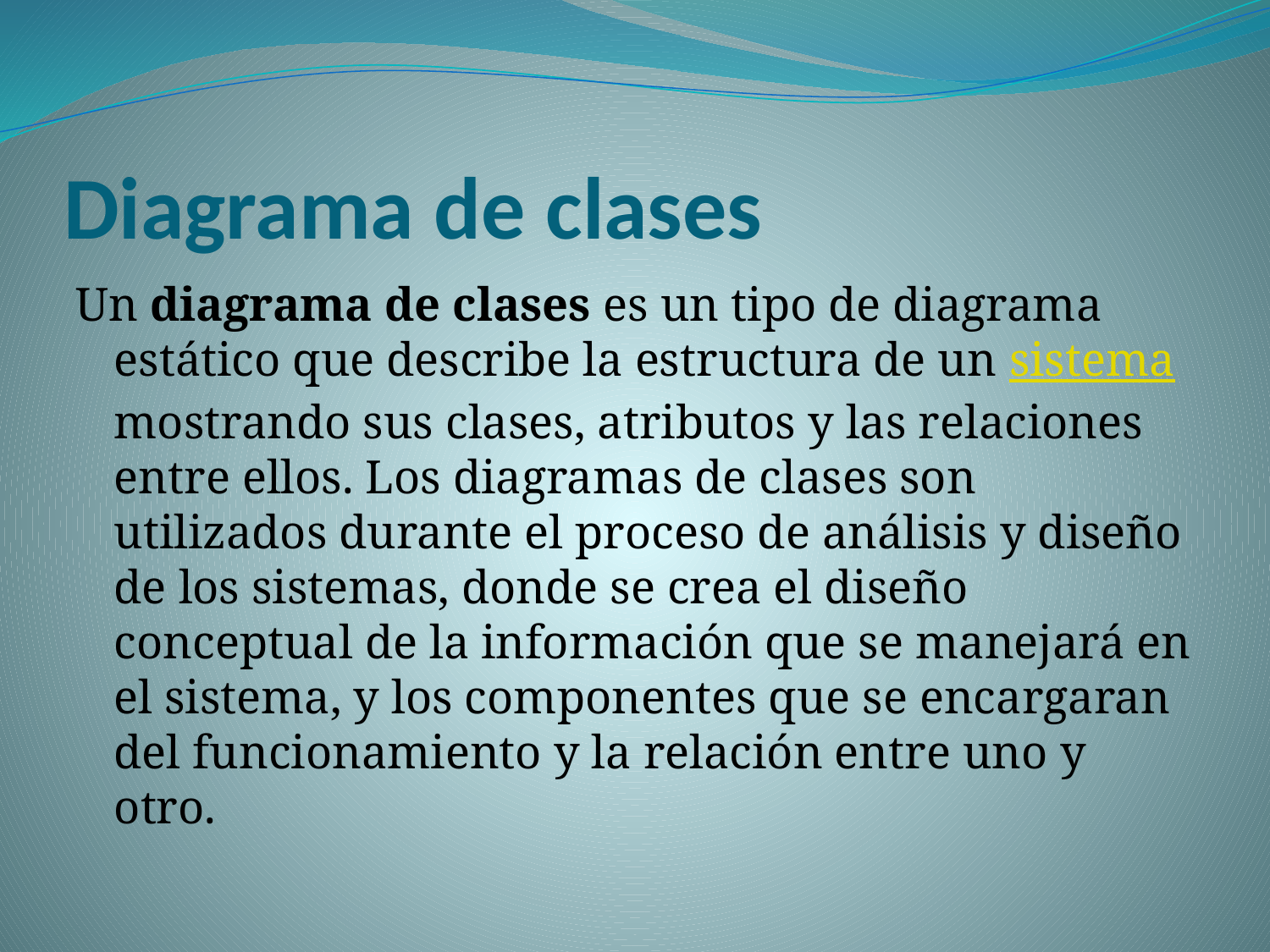

# Diagrama de clases
Un diagrama de clases es un tipo de diagrama estático que describe la estructura de un sistema mostrando sus clases, atributos y las relaciones entre ellos. Los diagramas de clases son utilizados durante el proceso de análisis y diseño de los sistemas, donde se crea el diseño conceptual de la información que se manejará en el sistema, y los componentes que se encargaran del funcionamiento y la relación entre uno y otro.